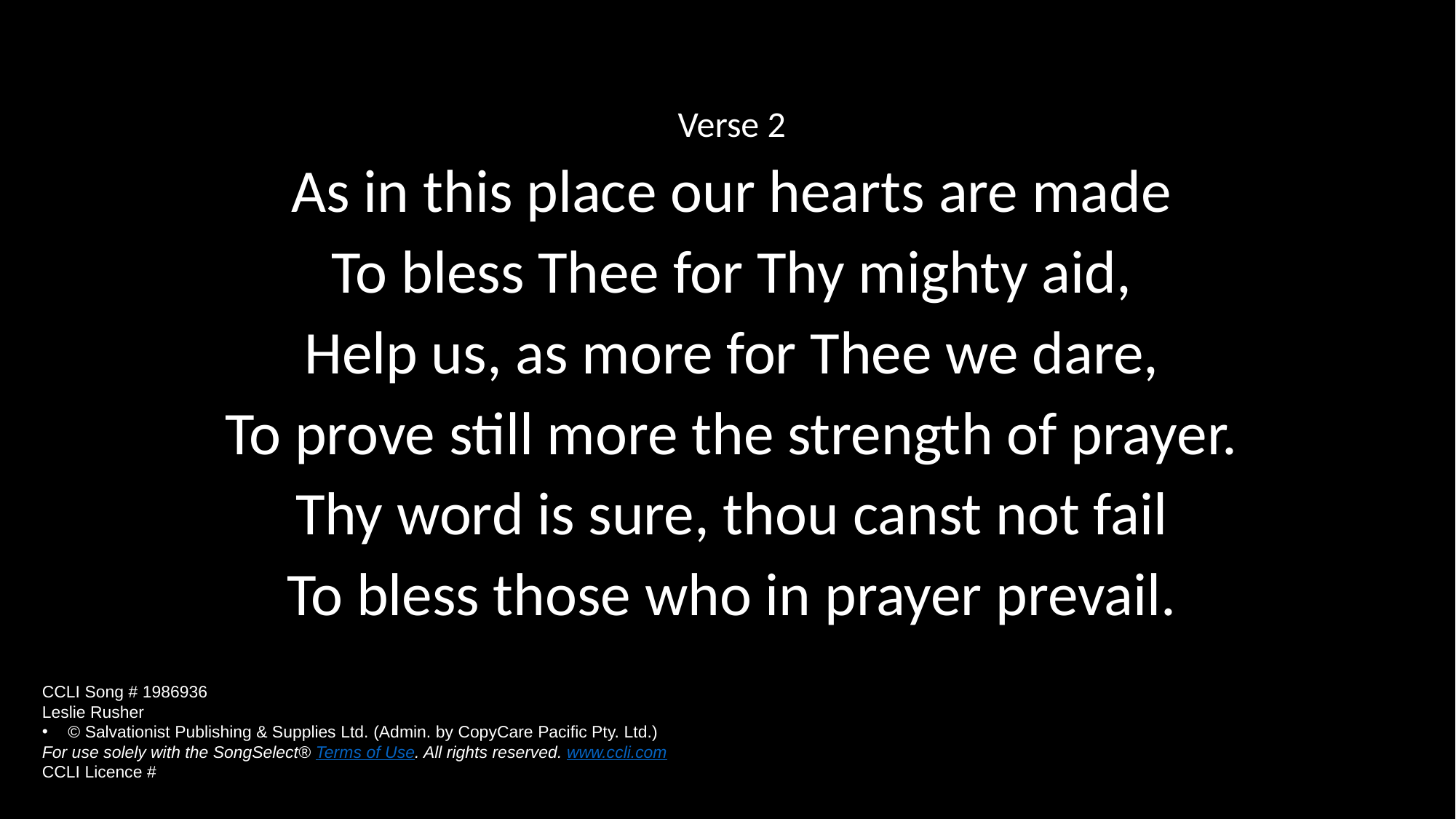

Verse 2
As in this place our hearts are made
To bless Thee for Thy mighty aid,
Help us, as more for Thee we dare,
To prove still more the strength of prayer.
Thy word is sure, thou canst not fail
To bless those who in prayer prevail.
CCLI Song # 1986936
Leslie Rusher
© Salvationist Publishing & Supplies Ltd. (Admin. by CopyCare Pacific Pty. Ltd.)
For use solely with the SongSelect® Terms of Use. All rights reserved. www.ccli.com
CCLI Licence #